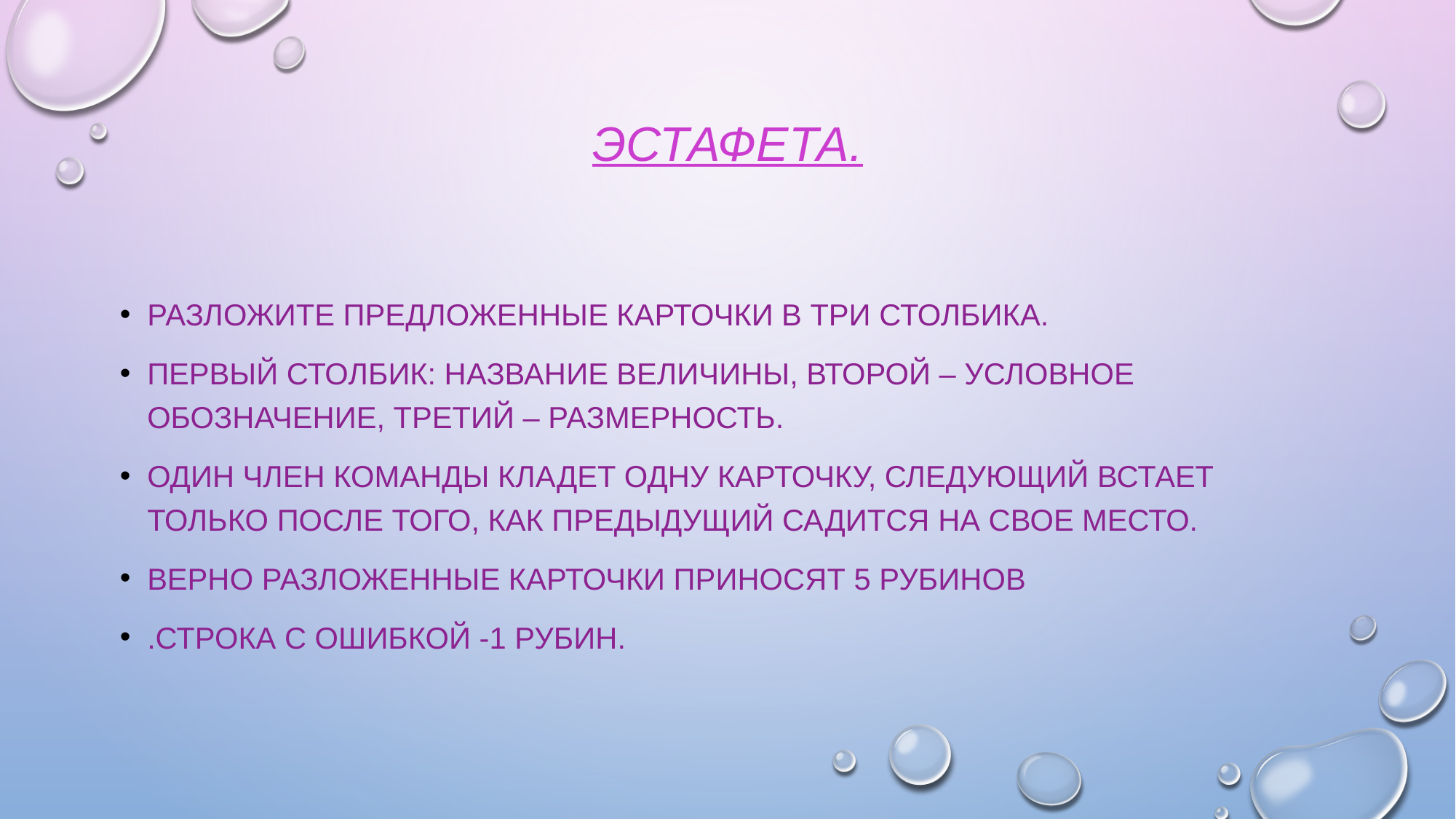

# Эстафета.
Разложите предложенные карточки в три столбика.
Первый столбик: название величины, второй – условное обозначение, третий – размерность.
Один член команды кладет одну карточку, следующий встает только после того, как предыдущий садится на свое место.
Верно разложенные карточки приносят 5 рубинов
.строка с ошибкой -1 рубин.